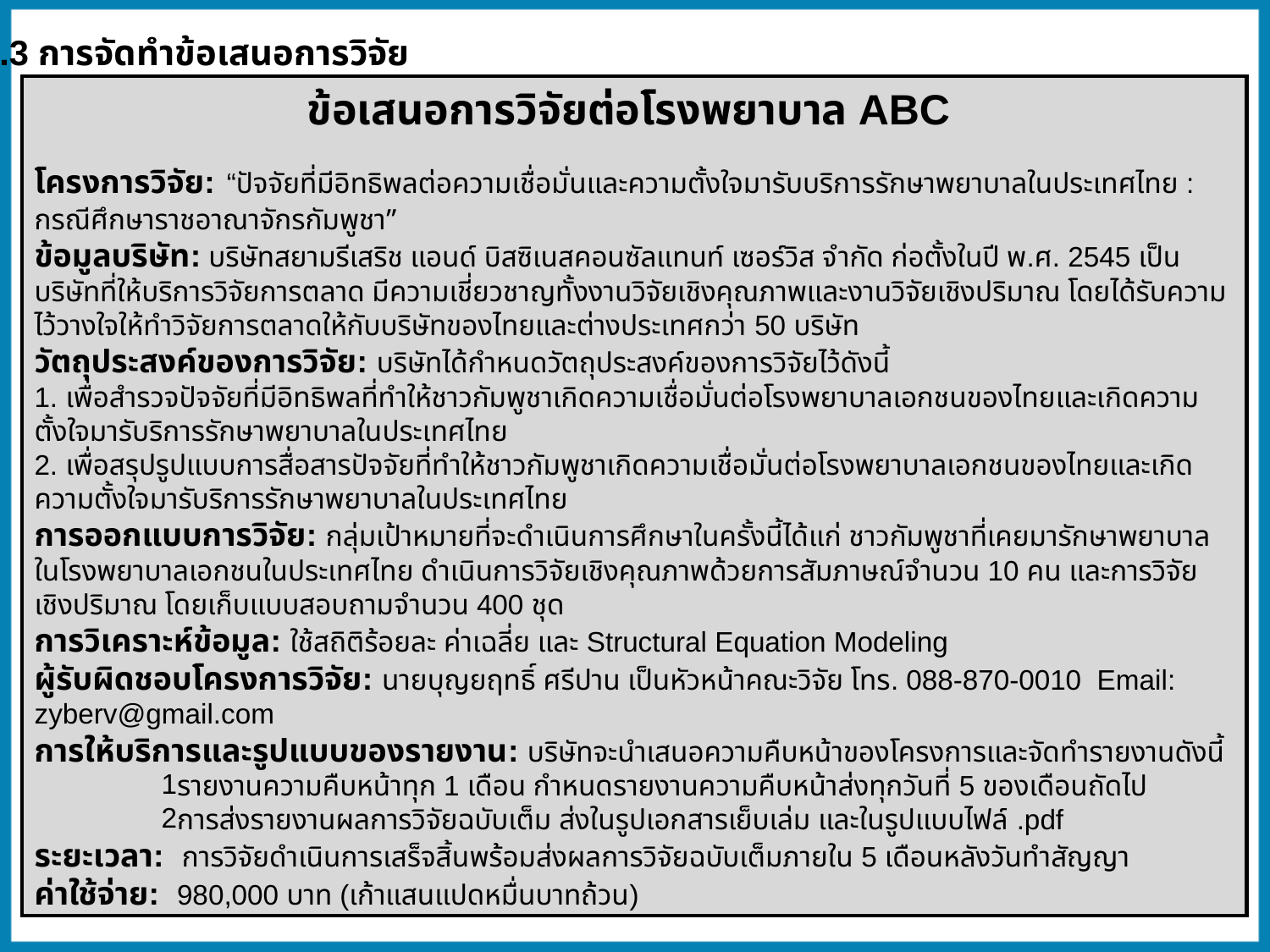

3.3.3 การจัดทำข้อเสนอการวิจัย
ข้อเสนอการวิจัยต่อโรงพยาบาล ABC
โครงการวิจัย: “ปัจจัยที่มีอิทธิพลต่อความเชื่อมั่นและความตั้งใจมารับบริการรักษาพยาบาลในประเทศไทย : กรณีศึกษาราชอาณาจักรกัมพูชา”
ข้อมูลบริษัท: บริษัทสยามรีเสริช แอนด์ บิสซิเนสคอนซัลแทนท์ เซอร์วิส จำกัด ก่อตั้งในปี พ.ศ. 2545 เป็นบริษัทที่ให้บริการวิจัยการตลาด มีความเชี่ยวชาญทั้งงานวิจัยเชิงคุณภาพและงานวิจัยเชิงปริมาณ โดยได้รับความไว้วางใจให้ทำวิจัยการตลาดให้กับบริษัทของไทยและต่างประเทศกว่า 50 บริษัท
วัตถุประสงค์ของการวิจัย: บริษัทได้กำหนดวัตถุประสงค์ของการวิจัยไว้ดังนี้
1. เพื่อสำรวจปัจจัยที่มีอิทธิพลที่ทำให้ชาวกัมพูชาเกิดความเชื่อมั่นต่อโรงพยาบาลเอกชนของไทยและเกิดความตั้งใจมารับริการรักษาพยาบาลในประเทศไทย
2. เพื่อสรุปรูปแบบการสื่อสารปัจจัยที่ทำให้ชาวกัมพูชาเกิดความเชื่อมั่นต่อโรงพยาบาลเอกชนของไทยและเกิดความตั้งใจมารับริการรักษาพยาบาลในประเทศไทย
การออกแบบการวิจัย: กลุ่มเป้าหมายที่จะดำเนินการศึกษาในครั้งนี้ได้แก่ ชาวกัมพูชาที่เคยมารักษาพยาบาลในโรงพยาบาลเอกชนในประเทศไทย ดำเนินการวิจัยเชิงคุณภาพด้วยการสัมภาษณ์จำนวน 10 คน และการวิจัยเชิงปริมาณ โดยเก็บแบบสอบถามจำนวน 400 ชุด
การวิเคราะห์ข้อมูล: ใช้สถิติร้อยละ ค่าเฉลี่ย และ Structural Equation Modeling
ผู้รับผิดชอบโครงการวิจัย: นายบุญยฤทธิ์ ศรีปาน เป็นหัวหน้าคณะวิจัย โทร. 088-870-0010  Email: zyberv@gmail.com
การให้บริการและรูปแบบของรายงาน: บริษัทจะนำเสนอความคืบหน้าของโครงการและจัดทำรายงานดังนี้
รายงานความคืบหน้าทุก 1 เดือน กำหนดรายงานความคืบหน้าส่งทุกวันที่ 5 ของเดือนถัดไป
การส่งรายงานผลการวิจัยฉบับเต็ม ส่งในรูปเอกสารเย็บเล่ม และในรูปแบบไฟล์ .pdf
ระยะเวลา:  การวิจัยดำเนินการเสร็จสิ้นพร้อมส่งผลการวิจัยฉบับเต็มภายใน 5 เดือนหลังวันทำสัญญา
ค่าใช้จ่าย:  980,000 บาท (เก้าแสนแปดหมื่นบาทถ้วน)
                                                                                                                         ..............................
                                                                                                                                                เมตตา บุญเปี่ยม
                                                                                                                                               (กรรมการผู้จัดการ)
                                                                                                                    วันที่ ....................................